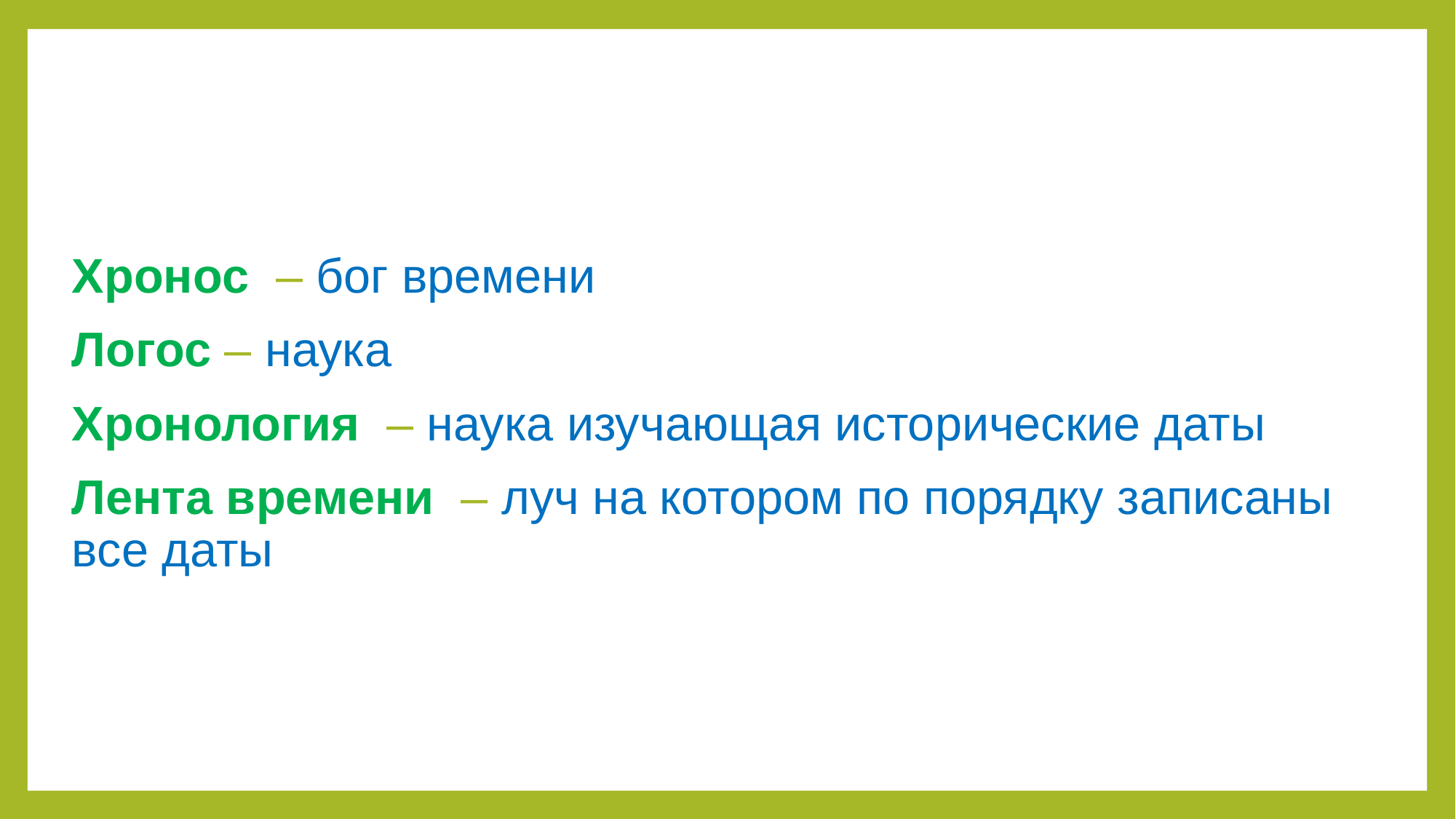

#
Хронос  – бог времени
Логос – наука
Хронология  – наука изучающая исторические даты
Лента времени  – луч на котором по порядку записаны все даты